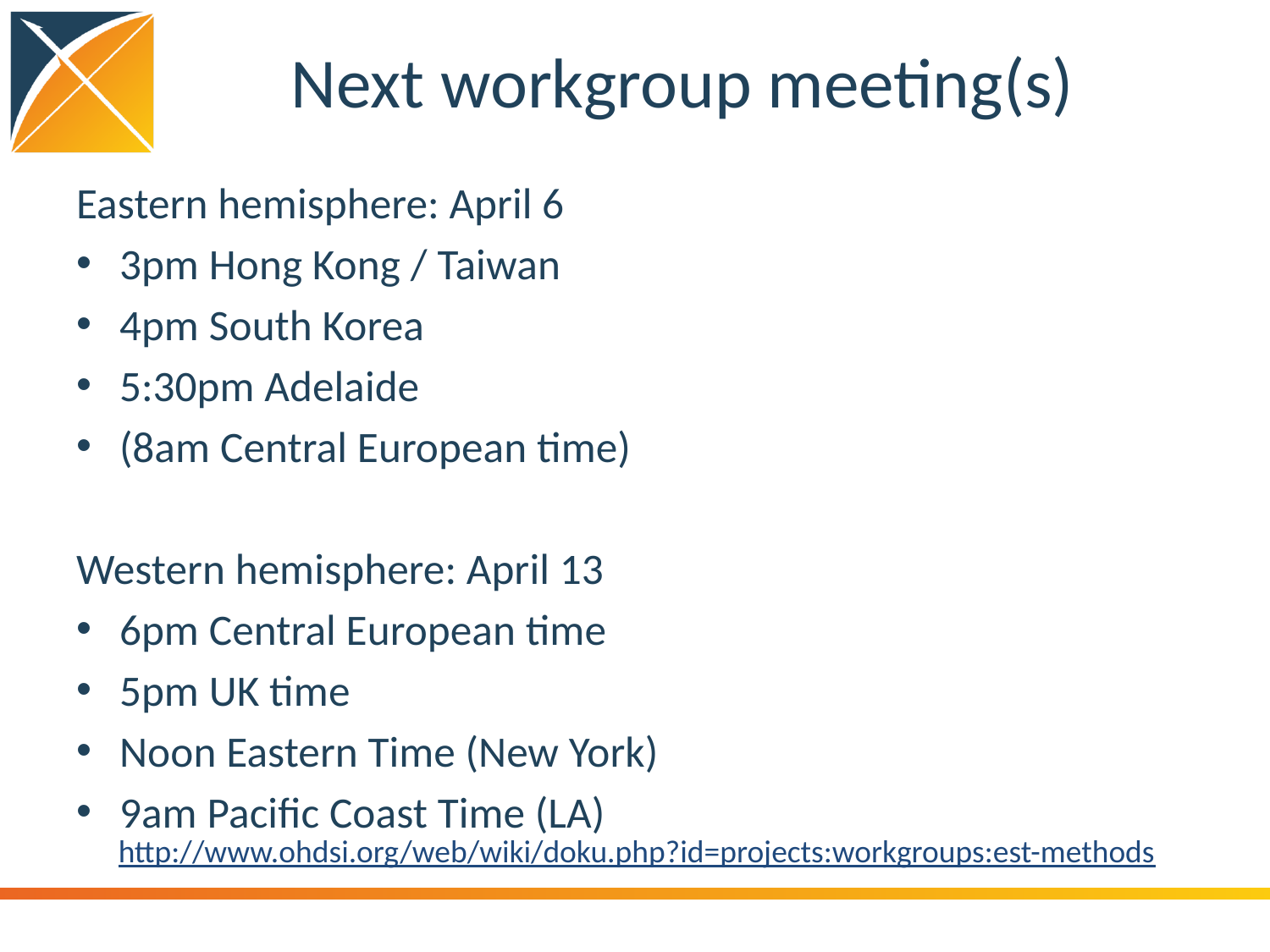

# Next workgroup meeting(s)
Eastern hemisphere: April 6
3pm Hong Kong / Taiwan
4pm South Korea
5:30pm Adelaide
(8am Central European time)

Western hemisphere: April 13
6pm Central European time
5pm UK time
Noon Eastern Time (New York)
9am Pacific Coast Time (LA)

http://www.ohdsi.org/web/wiki/doku.php?id=projects:workgroups:est-methods